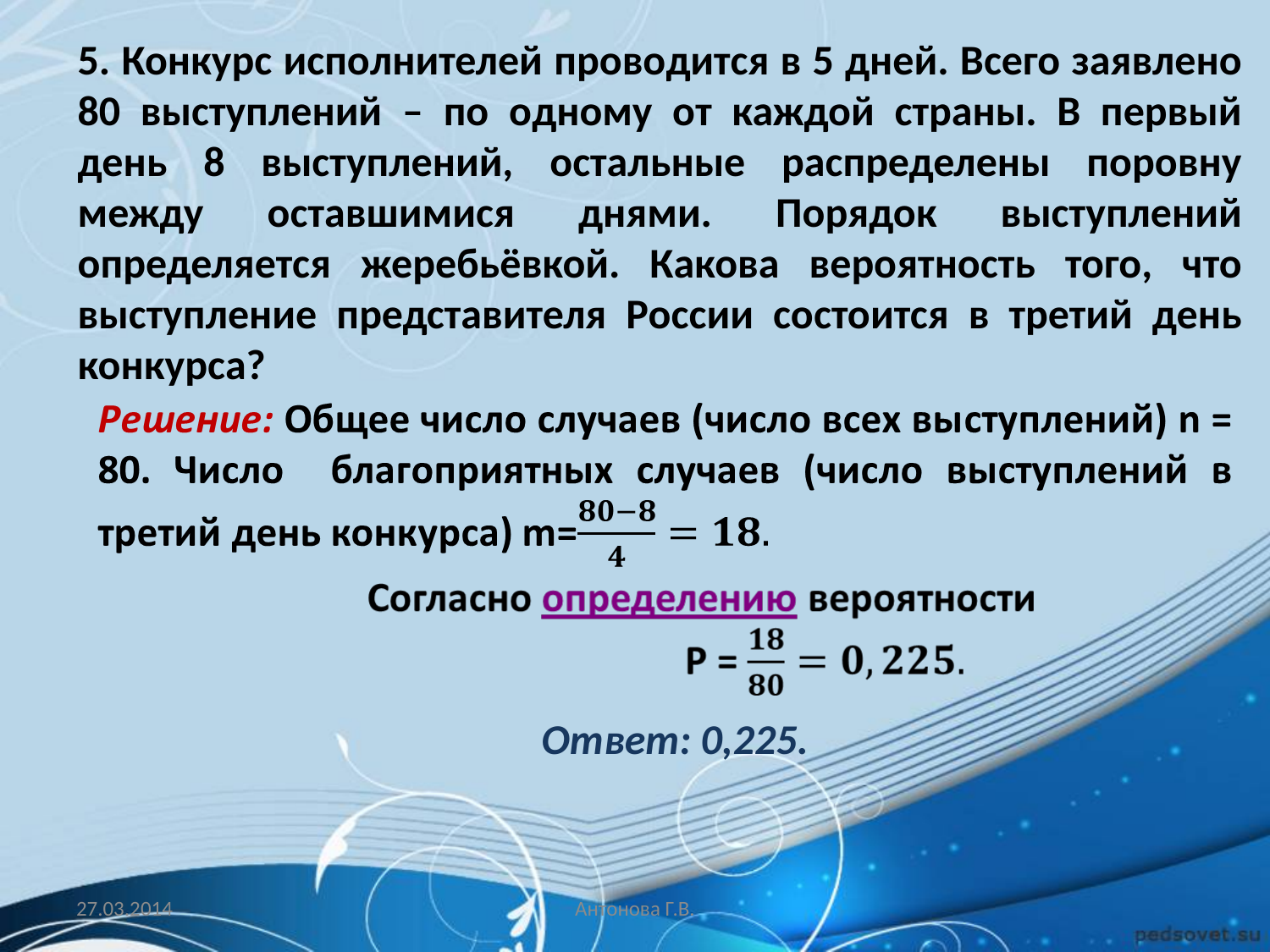

5. Конкурс исполнителей проводится в 5 дней. Всего заявлено 80 выступлений – по одному от каждой страны. В первый день 8 выступлений, остальные распределены поровну между оставшимися днями. Порядок выступлений определяется жеребьёвкой. Какова вероятность того, что выступление представителя России состоится в третий день конкурса?

Ответ: 0,225.
27.03.2014
Антонова Г.В.